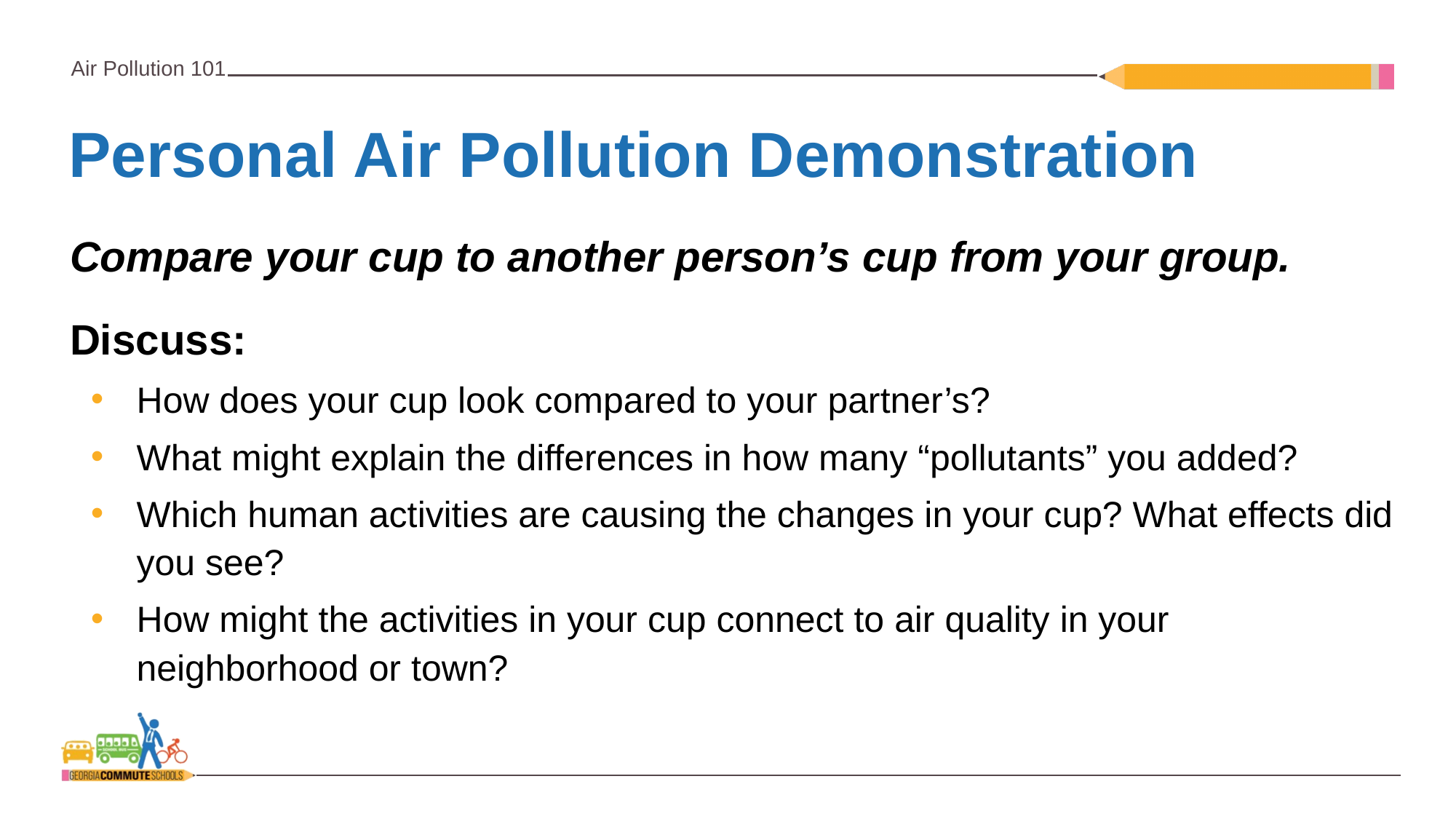

Personal Air Pollution Demonstration
Compare your cup to another person’s cup from your group.
Discuss:
How does your cup look compared to your partner’s?
What might explain the differences in how many “pollutants” you added?
Which human activities are causing the changes in your cup? What effects did you see?
How might the activities in your cup connect to air quality in your neighborhood or town?